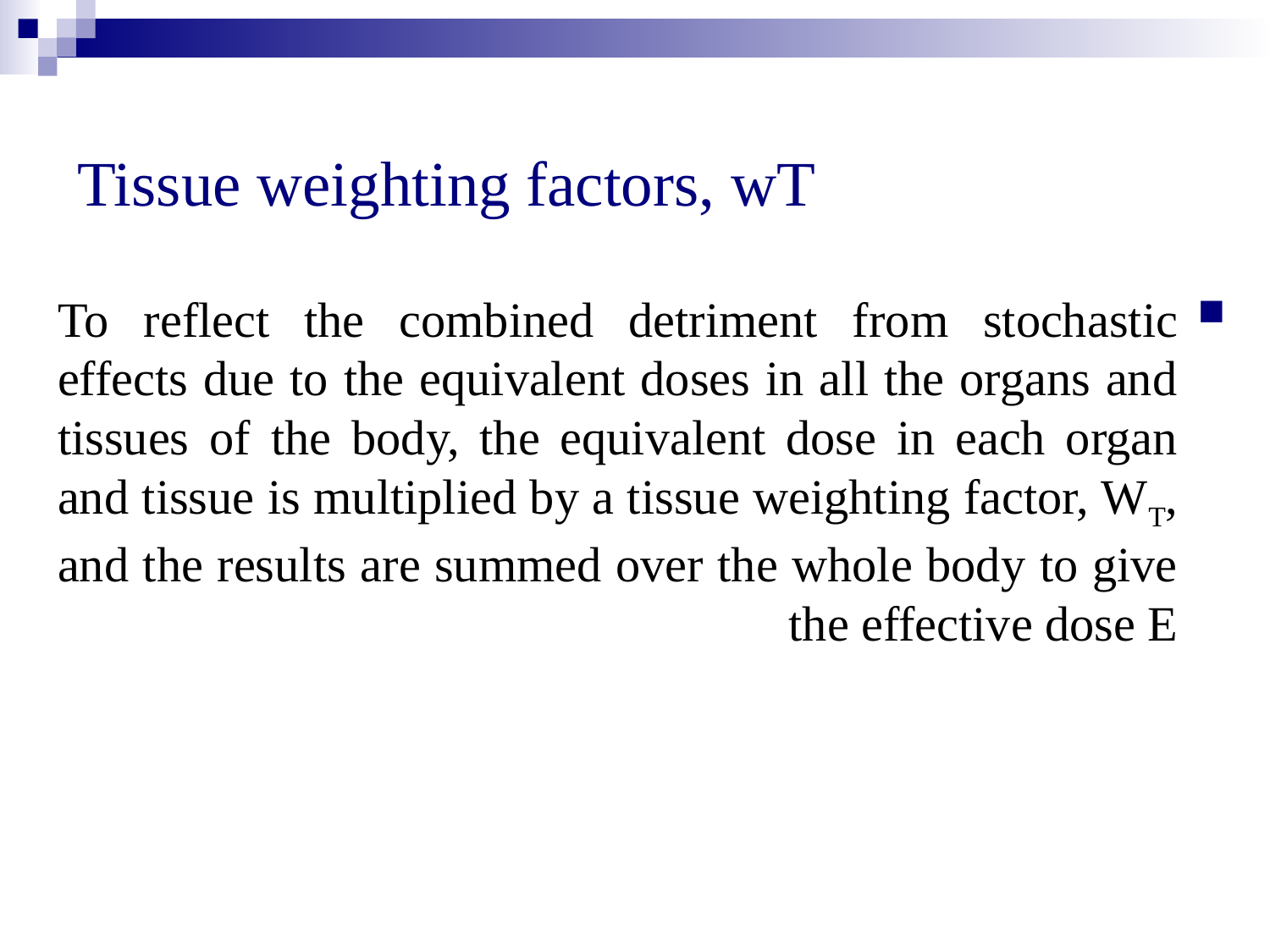

# Tissue weighting factors, wT
To reflect the combined detriment from stochastic effects due to the equivalent doses in all the organs and tissues of the body, the equivalent dose in each organ and tissue is multiplied by a tissue weighting factor, WT, and the results are summed over the whole body to give the effective dose E